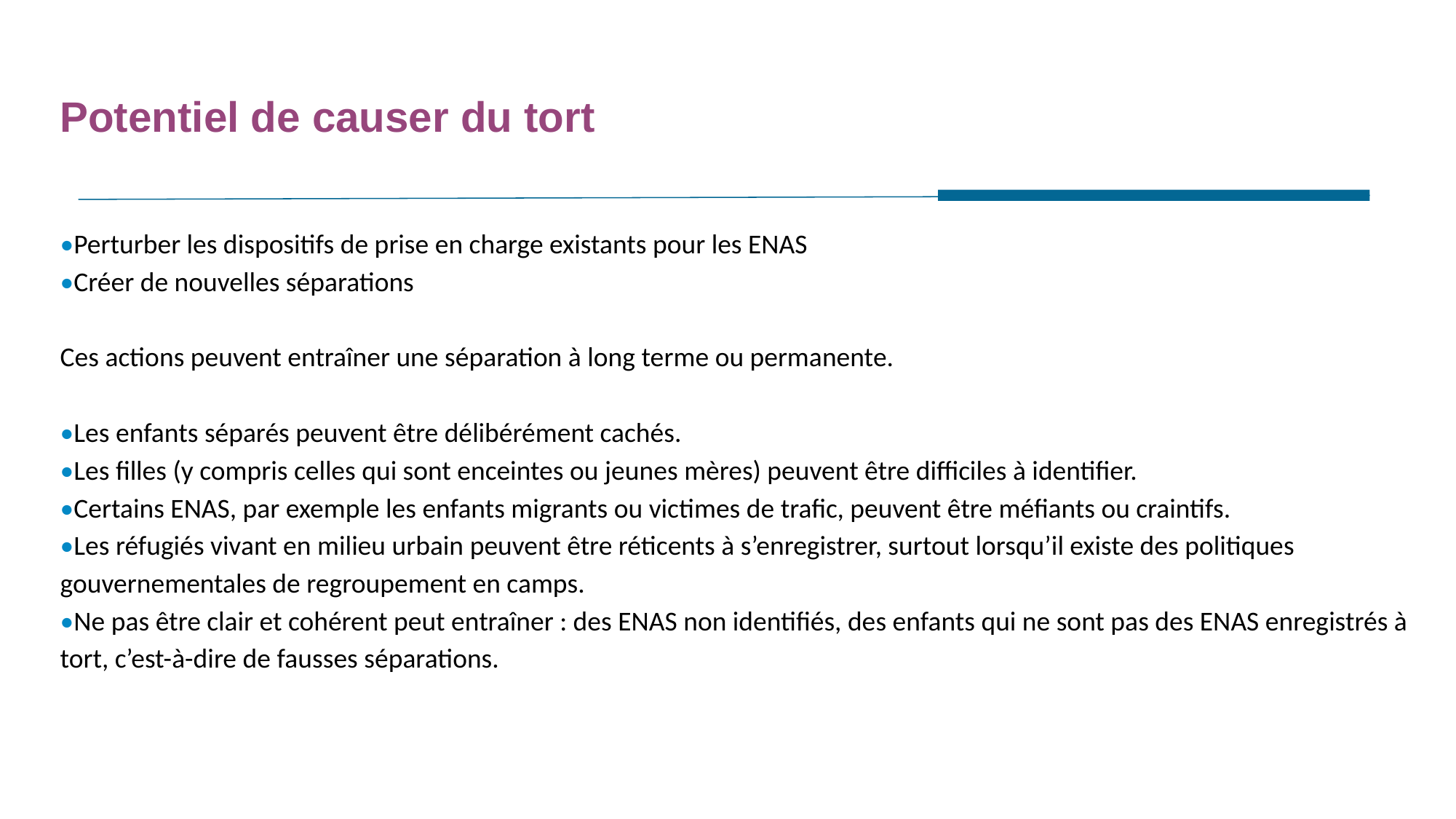

Potentiel de causer du tort

•Perturber les dispositifs de prise en charge existants pour les ENAS
•Créer de nouvelles séparations

Ces actions peuvent entraîner une séparation à long terme ou permanente.
•Les enfants séparés peuvent être délibérément cachés.
•Les filles (y compris celles qui sont enceintes ou jeunes mères) peuvent être difficiles à identifier.
•Certains ENAS, par exemple les enfants migrants ou victimes de trafic, peuvent être méfiants ou craintifs.
•Les réfugiés vivant en milieu urbain peuvent être réticents à s’enregistrer, surtout lorsqu’il existe des politiques gouvernementales de regroupement en camps.
•Ne pas être clair et cohérent peut entraîner : des ENAS non identifiés, des enfants qui ne sont pas des ENAS enregistrés à tort, c’est-à-dire de fausses séparations.